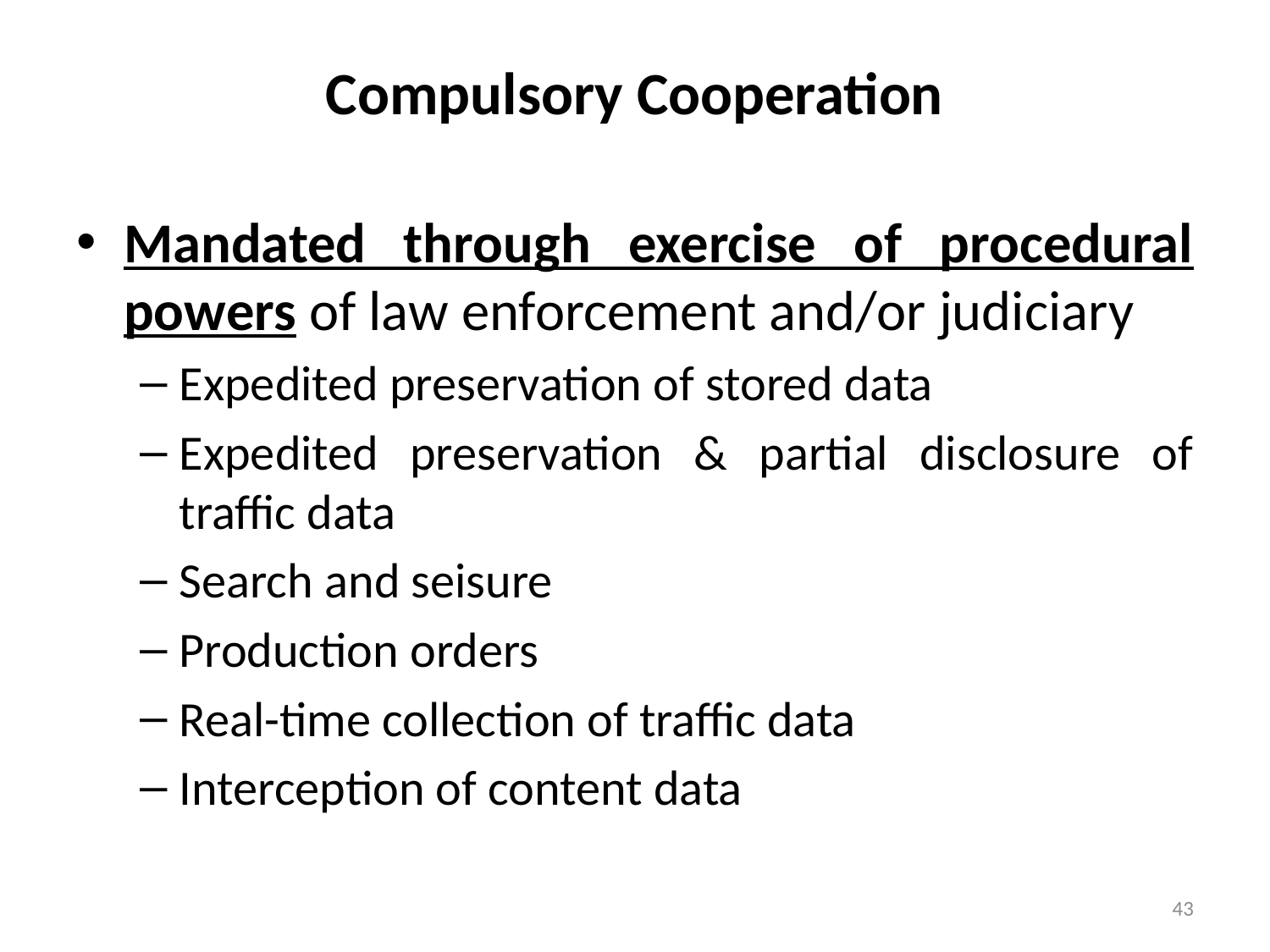

# Compulsory Cooperation
Mandated through exercise of procedural powers of law enforcement and/or judiciary
Expedited preservation of stored data
Expedited preservation & partial disclosure of traffic data
Search and seisure
Production orders
Real-time collection of traffic data
Interception of content data
43